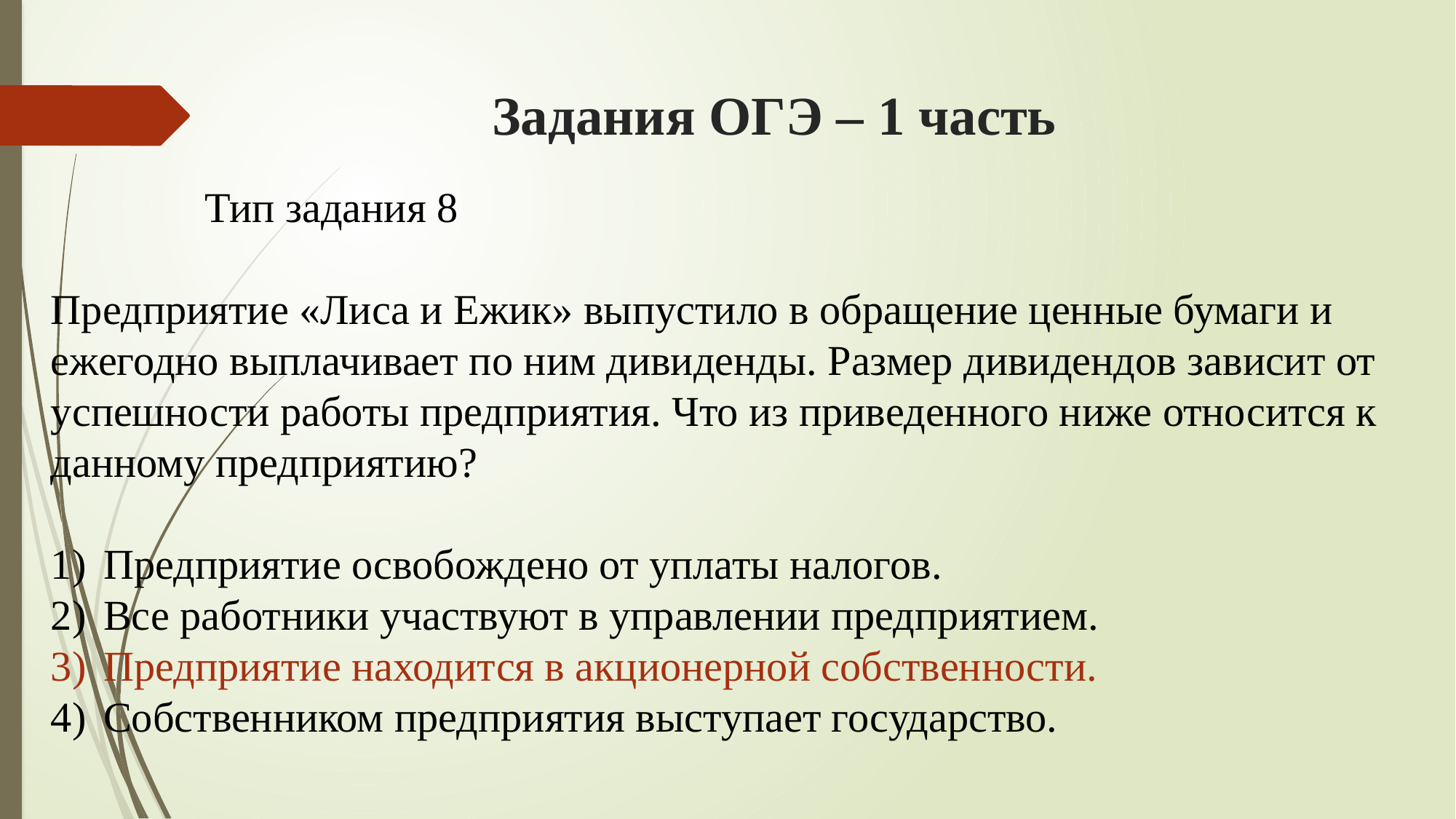

# Задания ОГЭ – 1 часть
             Тип задания 8

Предприятие «Лиса и Ежик» выпустило в обращение ценные бумаги и ежегодно выплачивает по ним дивиденды. Размер дивидендов зависит от успешности работы предприятия. Что из приведенного ниже относится к данному предприятию?

1)  Предприятие освобождено от уплаты налогов.
2)  Все работники участвуют в управлении предприятием.
3)  Предприятие находится в акционерной собственности.
4)  Собственником предприятия выступает государство.